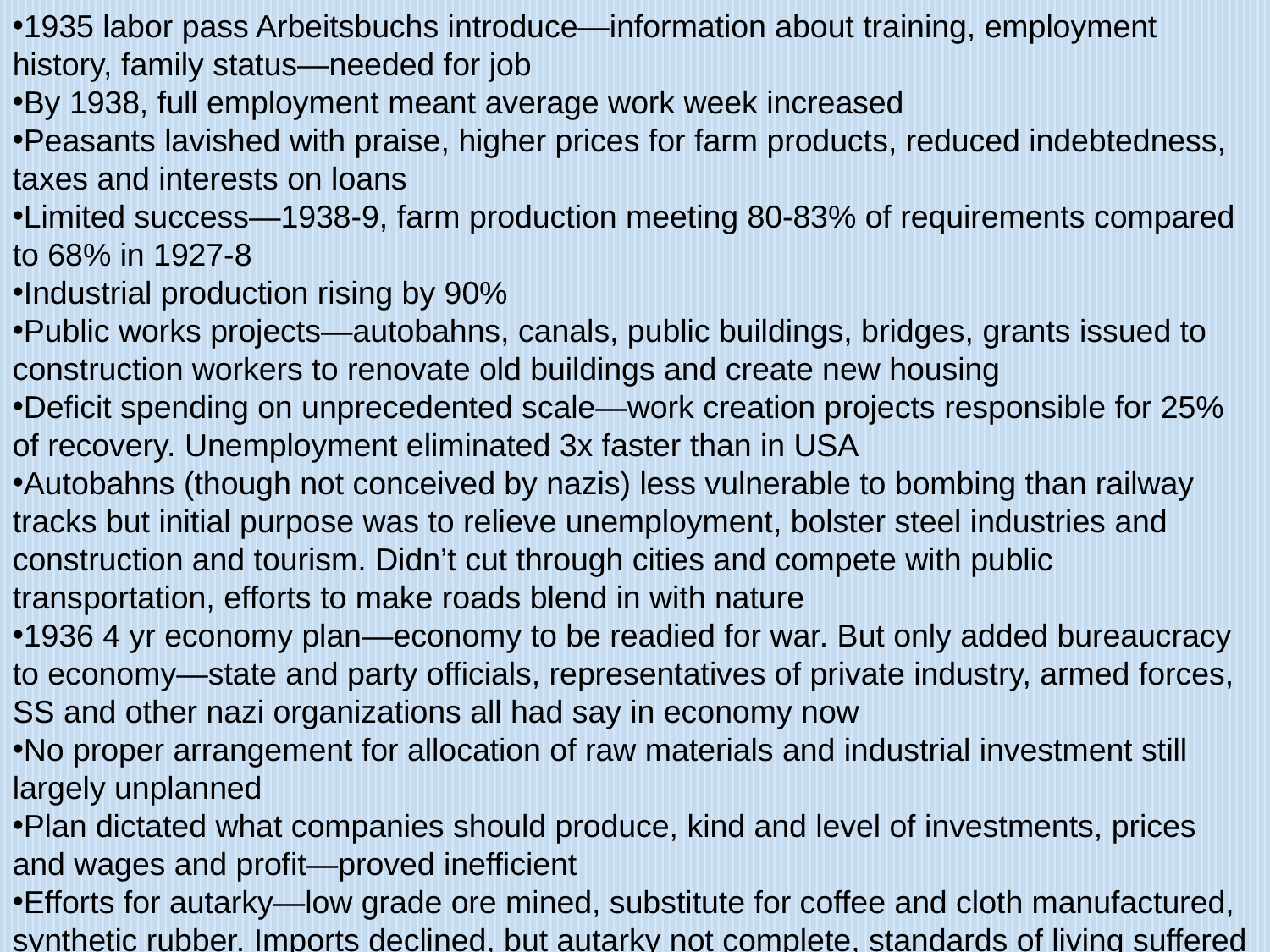

1935 labor pass Arbeitsbuchs introduce—information about training, employment history, family status—needed for job
By 1938, full employment meant average work week increased
Peasants lavished with praise, higher prices for farm products, reduced indebtedness, taxes and interests on loans
Limited success—1938-9, farm production meeting 80-83% of requirements compared to 68% in 1927-8
Industrial production rising by 90%
Public works projects—autobahns, canals, public buildings, bridges, grants issued to construction workers to renovate old buildings and create new housing
Deficit spending on unprecedented scale—work creation projects responsible for 25% of recovery. Unemployment eliminated 3x faster than in USA
Autobahns (though not conceived by nazis) less vulnerable to bombing than railway tracks but initial purpose was to relieve unemployment, bolster steel industries and construction and tourism. Didn’t cut through cities and compete with public transportation, efforts to make roads blend in with nature
1936 4 yr economy plan—economy to be readied for war. But only added bureaucracy to economy—state and party officials, representatives of private industry, armed forces, SS and other nazi organizations all had say in economy now
No proper arrangement for allocation of raw materials and industrial investment still largely unplanned
Plan dictated what companies should produce, kind and level of investments, prices and wages and profit—proved inefficient
Efforts for autarky—low grade ore mined, substitute for coffee and cloth manufactured, synthetic rubber. Imports declined, but autarky not complete, standards of living suffered